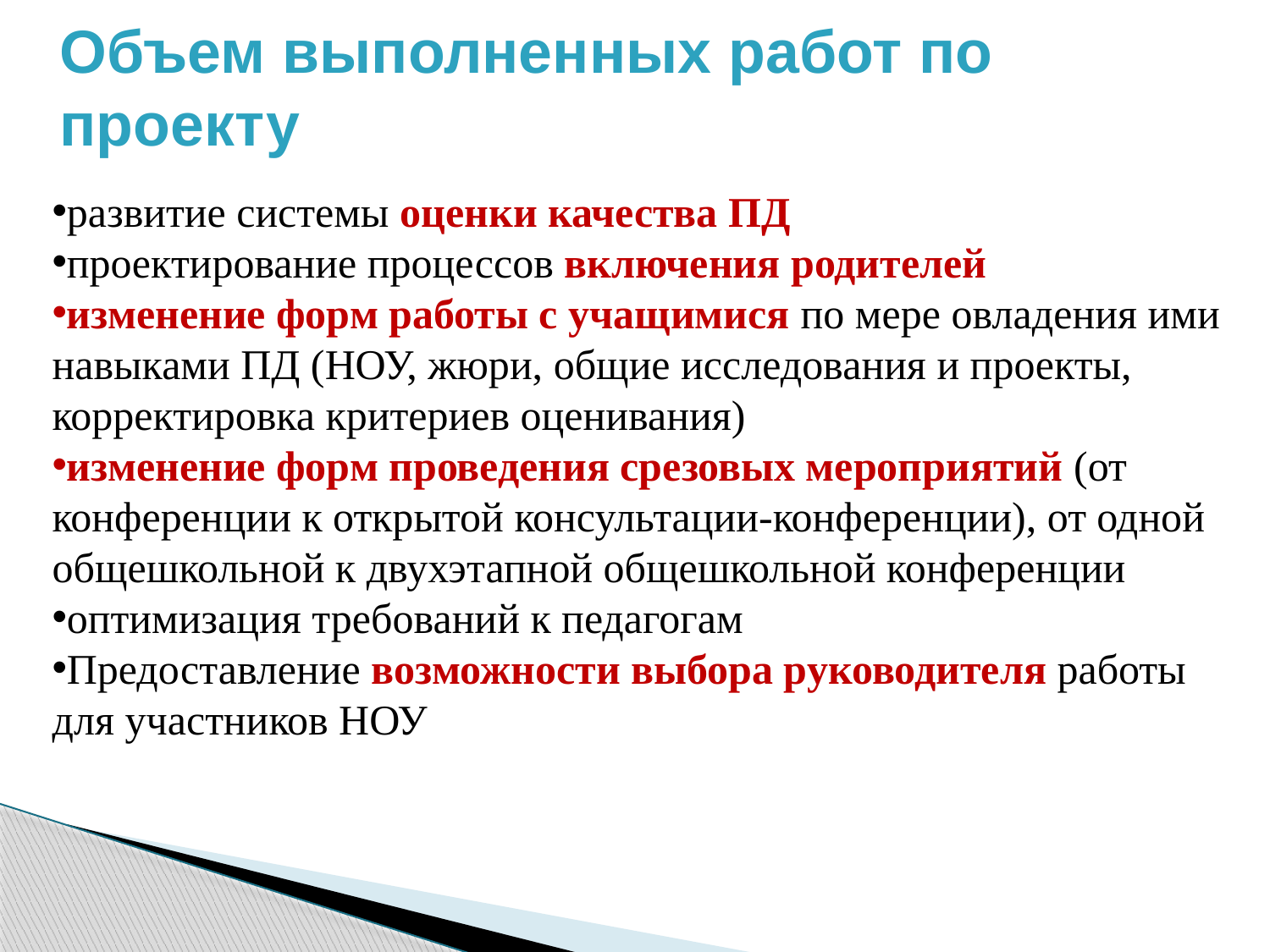

# Объем выполненных работ по проекту
развитие системы оценки качества ПД
проектирование процессов включения родителей
изменение форм работы с учащимися по мере овладения ими навыками ПД (НОУ, жюри, общие исследования и проекты, корректировка критериев оценивания)
изменение форм проведения срезовых мероприятий (от конференции к открытой консультации-конференции), от одной общешкольной к двухэтапной общешкольной конференции
оптимизация требований к педагогам
Предоставление возможности выбора руководителя работы для участников НОУ